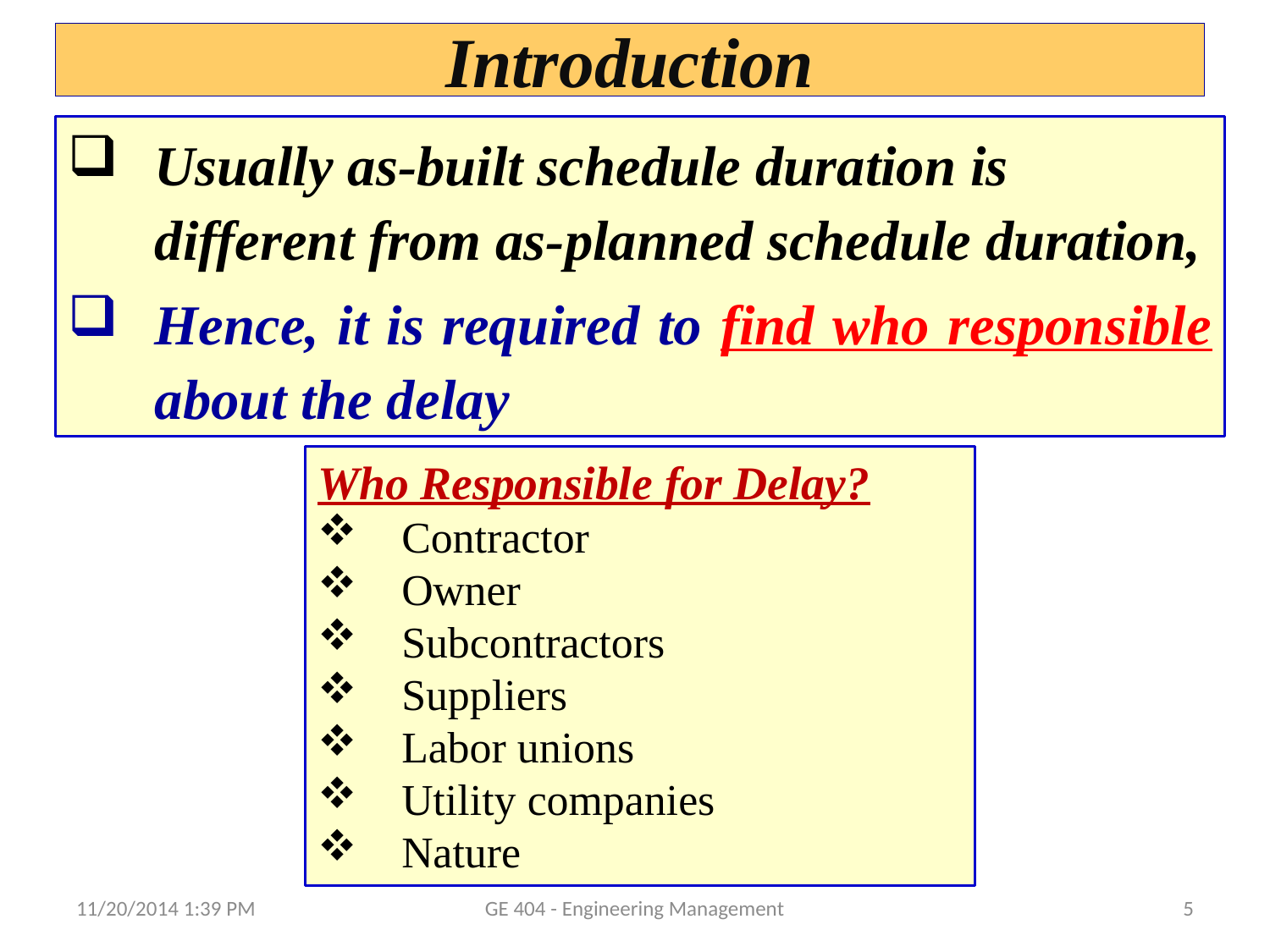

# Introduction
Usually as-built schedule duration is different from as-planned schedule duration,
Hence, it is required to find who responsible about the delay
Who Responsible for Delay?
Contractor
Owner
Subcontractors
Suppliers
Labor unions
Utility companies
Nature
11/20/2014 1:39 PM
GE 404 - Engineering Management
5